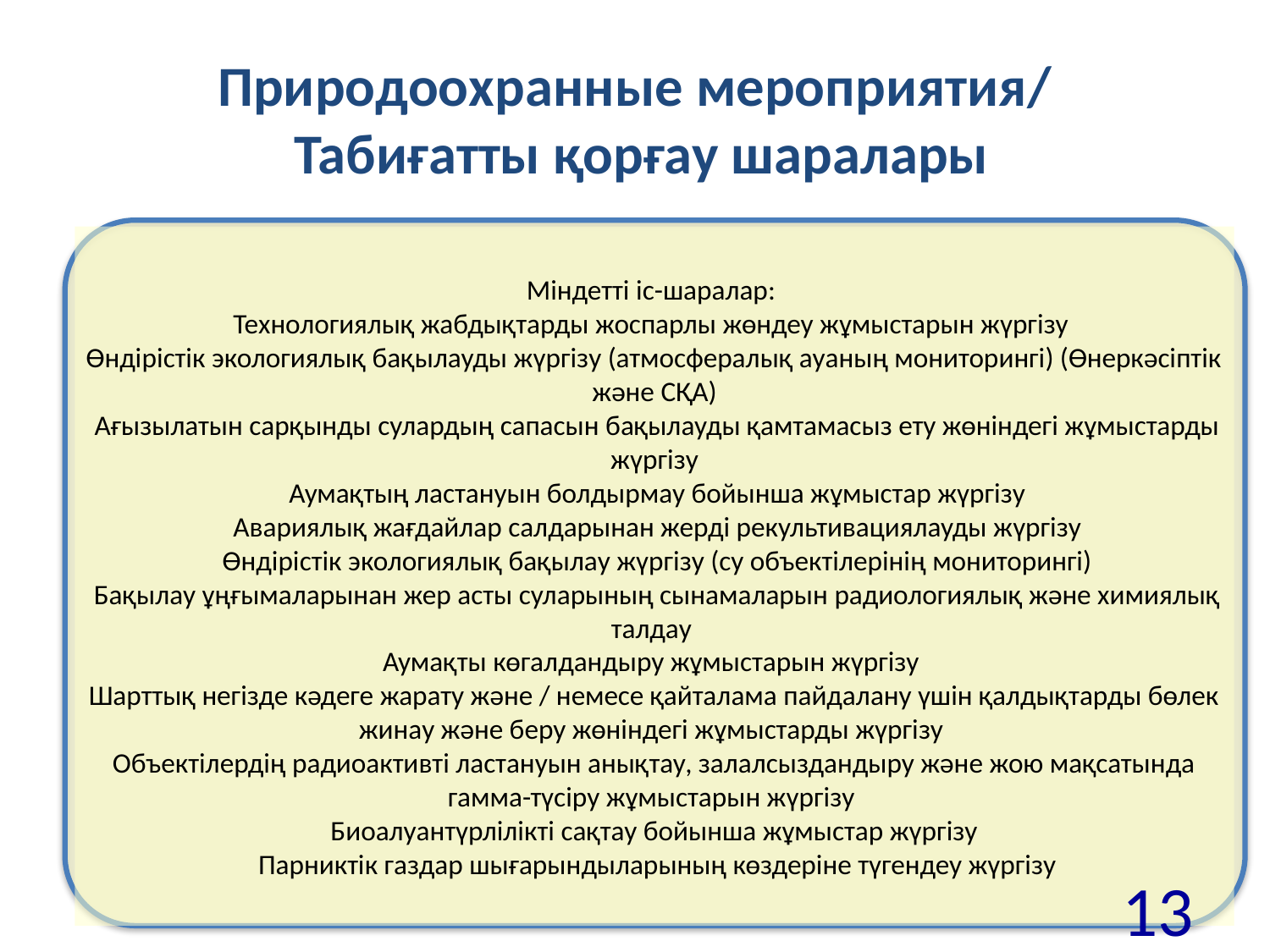

# Природоохранные мероприятия/ Табиғатты қорғау шаралары

Міндетті іс-шаралар:
Технологиялық жабдықтарды жоспарлы жөндеу жұмыстарын жүргізу
Өндірістік экологиялық бақылауды жүргізу (атмосфералық ауаның мониторингі) (Өнеркәсіптік және СҚА)
 Ағызылатын сарқынды сулардың сапасын бақылауды қамтамасыз ету жөніндегі жұмыстарды жүргізу
 Аумақтың ластануын болдырмау бойынша жұмыстар жүргізу
 Авариялық жағдайлар салдарынан жерді рекультивациялауды жүргізу
 Өндірістік экологиялық бақылау жүргізу (су объектілерінің мониторингі)
 Бақылау ұңғымаларынан жер асты суларының сынамаларын радиологиялық және химиялық талдау
Аумақты көгалдандыру жұмыстарын жүргізу
Шарттық негізде кәдеге жарату және / немесе қайталама пайдалану үшін қалдықтарды бөлек жинау және беру жөніндегі жұмыстарды жүргізу
Объектілердің радиоактивті ластануын анықтау, залалсыздандыру және жою мақсатында гамма-түсіру жұмыстарын жүргізу
Биоалуантүрлілікті сақтау бойынша жұмыстар жүргізу
 Парниктік газдар шығарындыларының көздеріне түгендеу жүргізу
13